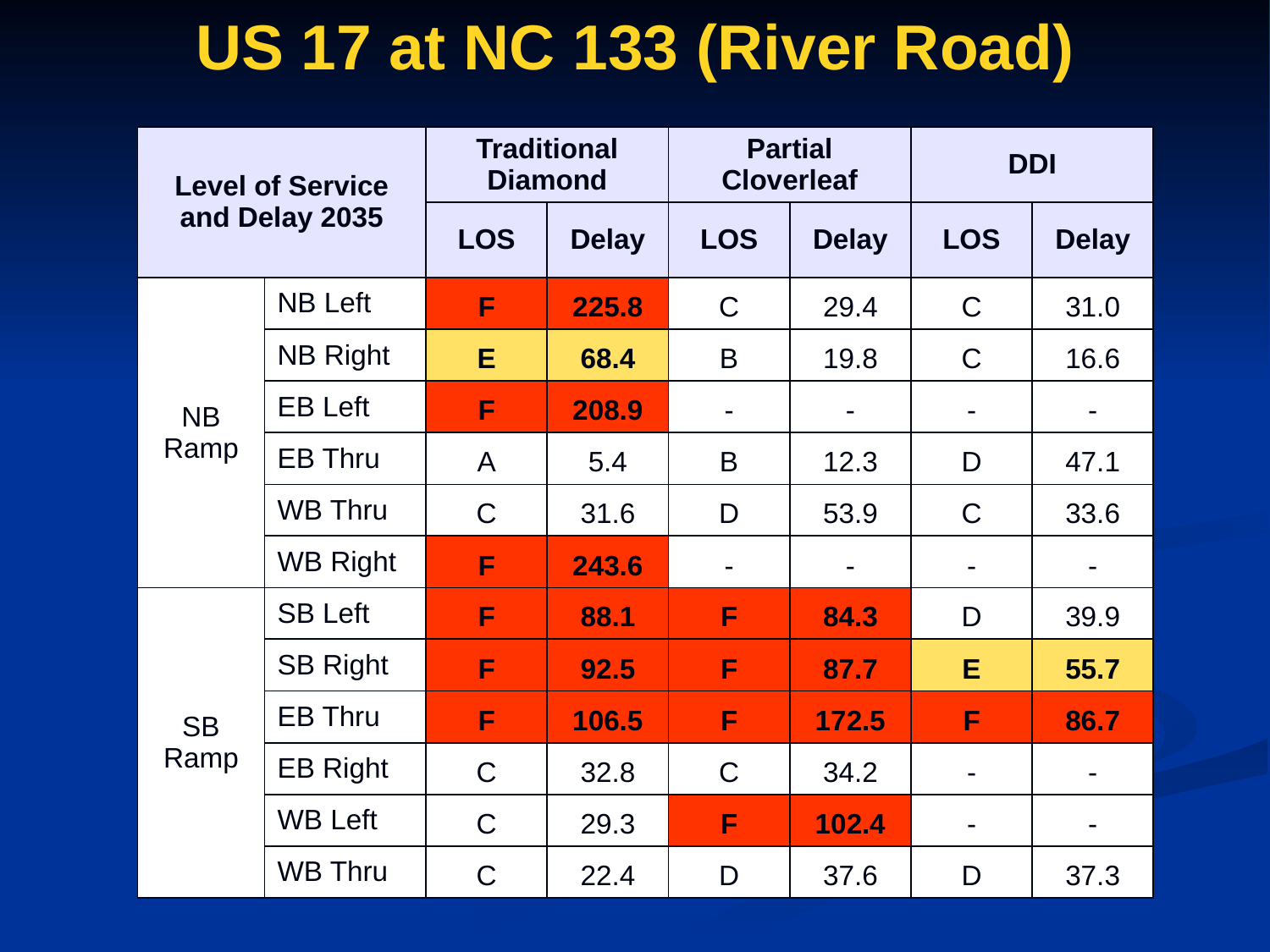

US 17 at NC 133 (River Road)
| Level of Service and Delay 2035 |  | Traditional Diamond |  | Partial Cloverleaf |  | DDI |  |
| --- | --- | --- | --- | --- | --- | --- | --- |
|  |  | LOS | Delay | LOS | Delay | LOS | Delay |
| NB Ramp | NB Left | F | 225.8 | C | 29.4 | C | 31.0 |
|  | NB Right | E | 68.4 | B | 19.8 | C | 16.6 |
|  | EB Left | F | 208.9 | - | - | - | - |
|  | EB Thru | A | 5.4 | B | 12.3 | D | 47.1 |
|  | WB Thru | C | 31.6 | D | 53.9 | C | 33.6 |
|  | WB Right | F | 243.6 | - | - | - | - |
| SB Ramp | SB Left | F | 88.1 | F | 84.3 | D | 39.9 |
|  | SB Right | F | 92.5 | F | 87.7 | E | 55.7 |
|  | EB Thru | F | 106.5 | F | 172.5 | F | 86.7 |
|  | EB Right | C | 32.8 | C | 34.2 | - | - |
|  | WB Left | C | 29.3 | F | 102.4 | - | - |
|  | WB Thru | C | 22.4 | D | 37.6 | D | 37.3 |